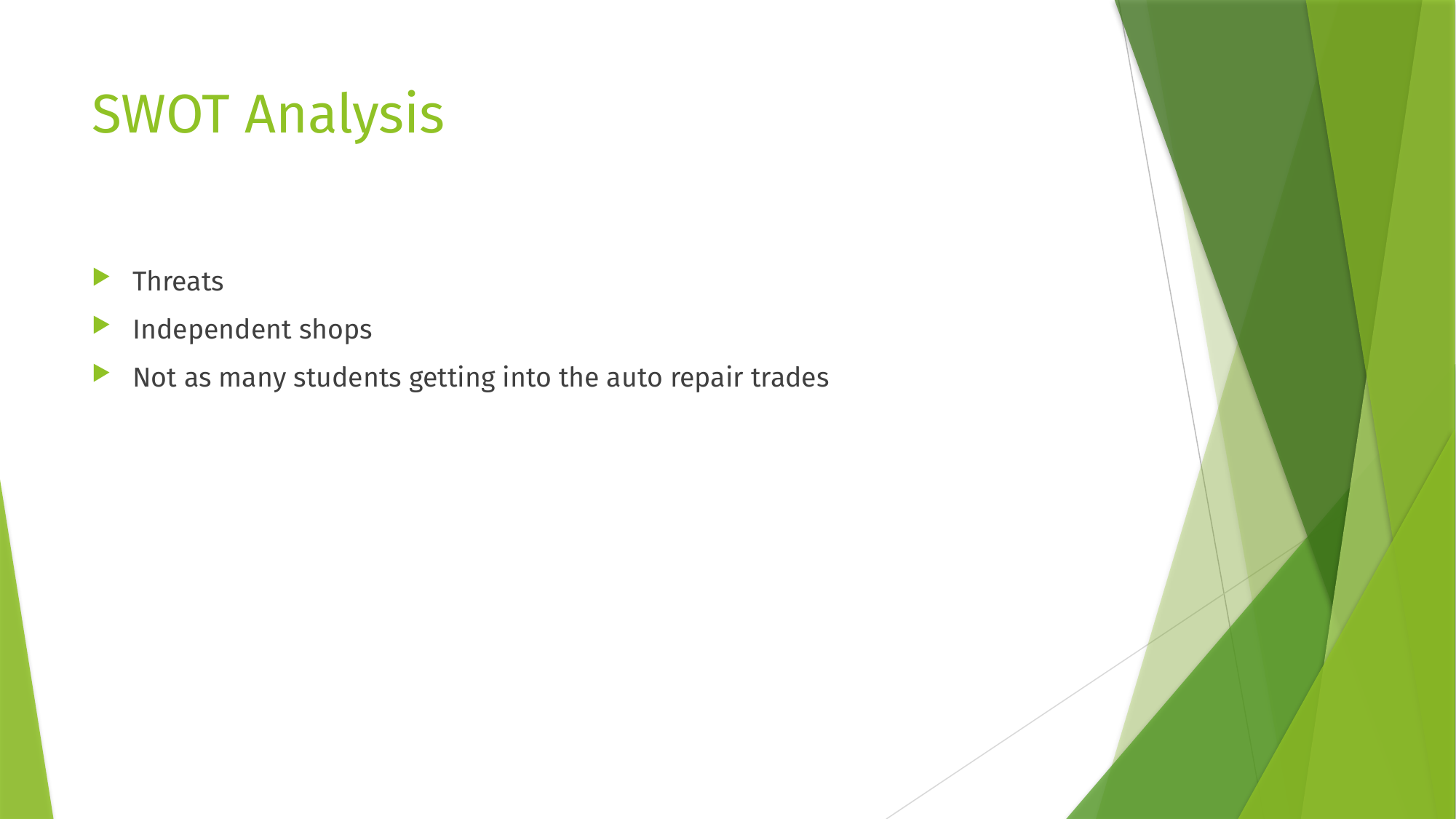

# SWOT Analysis
Threats
Independent shops
Not as many students getting into the auto repair trades